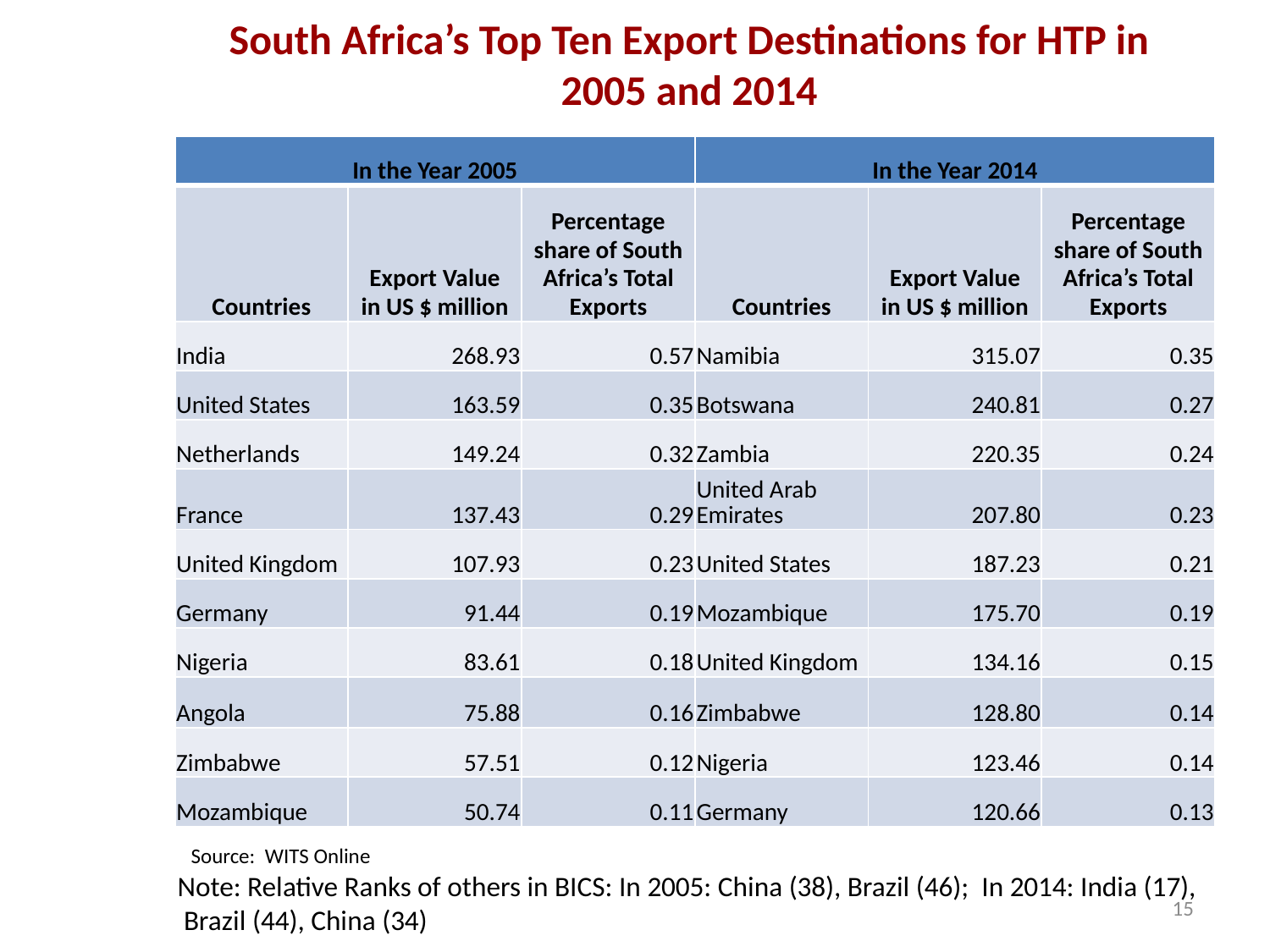

# South Africa’s Top Ten Export Destinations for HTP in 2005 and 2014
| In the Year 2005 |  |  | In the Year 2014 |  |  |
| --- | --- | --- | --- | --- | --- |
| Countries | Export Value in US $ million | Percentage share of South Africa’s Total Exports | Countries | Export Value in US $ million | Percentage share of South Africa’s Total Exports |
| India | 268.93 | 0.57 | Namibia | 315.07 | 0.35 |
| United States | 163.59 | 0.35 | Botswana | 240.81 | 0.27 |
| Netherlands | 149.24 | 0.32 | Zambia | 220.35 | 0.24 |
| France | 137.43 | 0.29 | United Arab Emirates | 207.80 | 0.23 |
| United Kingdom | 107.93 | 0.23 | United States | 187.23 | 0.21 |
| Germany | 91.44 | 0.19 | Mozambique | 175.70 | 0.19 |
| Nigeria | 83.61 | 0.18 | United Kingdom | 134.16 | 0.15 |
| Angola | 75.88 | 0.16 | Zimbabwe | 128.80 | 0.14 |
| Zimbabwe | 57.51 | 0.12 | Nigeria | 123.46 | 0.14 |
| Mozambique | 50.74 | 0.11 | Germany | 120.66 | 0.13 |
Source:  WITS Online
Note: Relative Ranks of others in BICS: In 2005: China (38), Brazil (46);  In 2014: India (17),  Brazil (44), China (34)
15